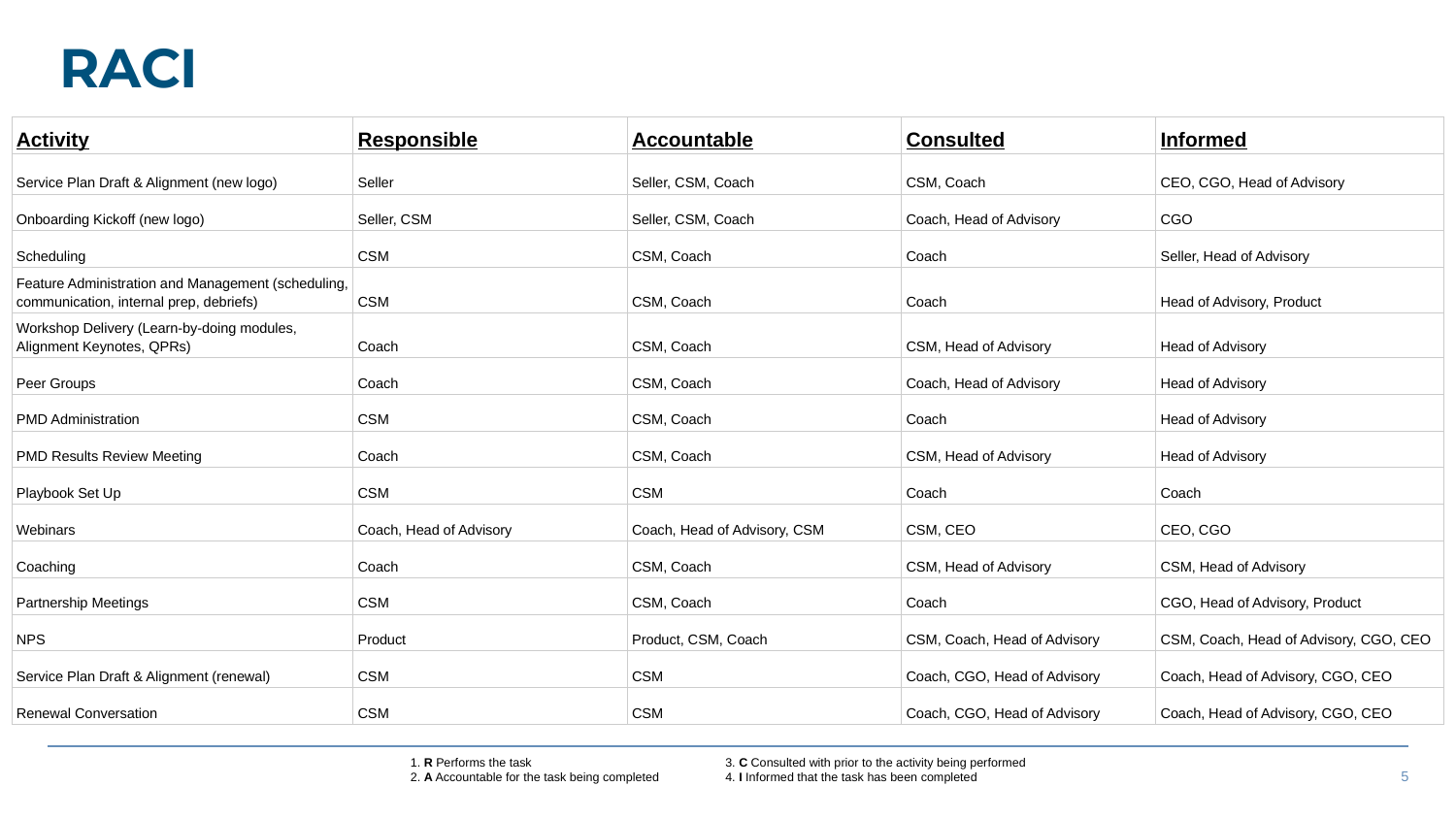

# RACI
| Activity | Responsible | Accountable | Consulted | Informed |
| --- | --- | --- | --- | --- |
| Service Plan Draft & Alignment (new logo) | Seller | Seller, CSM, Coach | CSM, Coach | CEO, CGO, Head of Advisory |
| Onboarding Kickoff (new logo) | Seller, CSM | Seller, CSM, Coach | Coach, Head of Advisory | CGO |
| Scheduling | CSM | CSM, Coach | Coach | Seller, Head of Advisory |
| Feature Administration and Management (scheduling, communication, internal prep, debriefs) | CSM | CSM, Coach | Coach | Head of Advisory, Product |
| Workshop Delivery (Learn-by-doing modules, Alignment Keynotes, QPRs) | Coach | CSM, Coach | CSM, Head of Advisory | Head of Advisory |
| Peer Groups | Coach | CSM, Coach | Coach, Head of Advisory | Head of Advisory |
| PMD Administration | CSM | CSM, Coach | Coach | Head of Advisory |
| PMD Results Review Meeting | Coach | CSM, Coach | CSM, Head of Advisory | Head of Advisory |
| Playbook Set Up | CSM | CSM | Coach | Coach |
| Webinars | Coach, Head of Advisory | Coach, Head of Advisory, CSM | CSM, CEO | CEO, CGO |
| Coaching | Coach | CSM, Coach | CSM, Head of Advisory | CSM, Head of Advisory |
| Partnership Meetings | CSM | CSM, Coach | Coach | CGO, Head of Advisory, Product |
| NPS | Product | Product, CSM, Coach | CSM, Coach, Head of Advisory | CSM, Coach, Head of Advisory, CGO, CEO |
| Service Plan Draft & Alignment (renewal) | CSM | CSM | Coach, CGO, Head of Advisory | Coach, Head of Advisory, CGO, CEO |
| Renewal Conversation | CSM | CSM | Coach, CGO, Head of Advisory | Coach, Head of Advisory, CGO, CEO |
1. R Performs the task
2. A Accountable for the task being completed
3. C Consulted with prior to the activity being performed
4. I Informed that the task has been completed